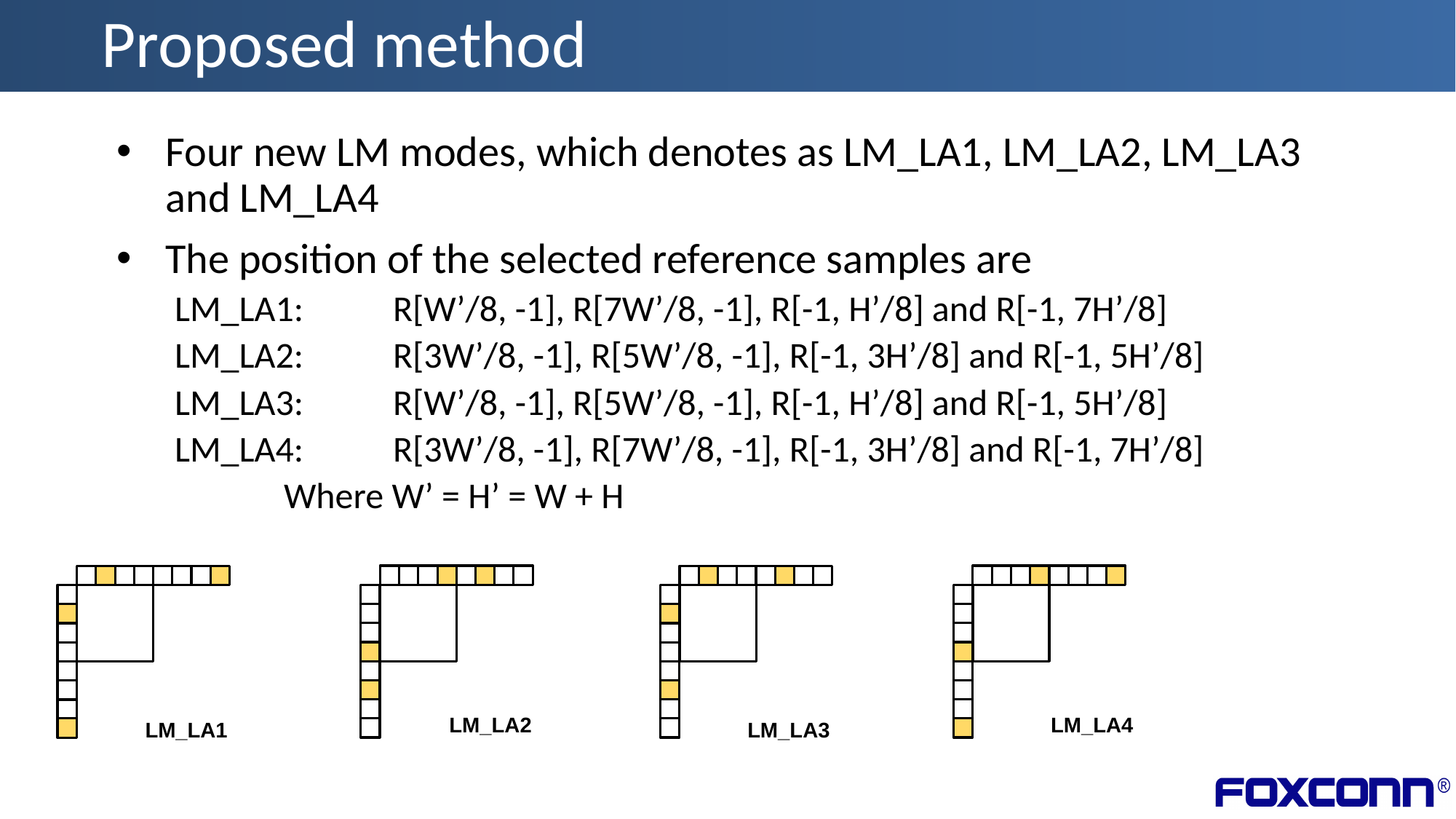

# Proposed method
Four new LM modes, which denotes as LM_LA1, LM_LA2, LM_LA3 and LM_LA4
The position of the selected reference samples are
LM_LA1:	R[W’/8, -1], R[7W’/8, -1], R[-1, H’/8] and R[-1, 7H’/8]
LM_LA2: 	R[3W’/8, -1], R[5W’/8, -1], R[-1, 3H’/8] and R[-1, 5H’/8]
LM_LA3: 	R[W’/8, -1], R[5W’/8, -1], R[-1, H’/8] and R[-1, 5H’/8]
LM_LA4: 	R[3W’/8, -1], R[7W’/8, -1], R[-1, 3H’/8] and R[-1, 7H’/8]
	Where W’ = H’ = W + H

LM_LA2
LM_LA4
LM_LA1
LM_LA3